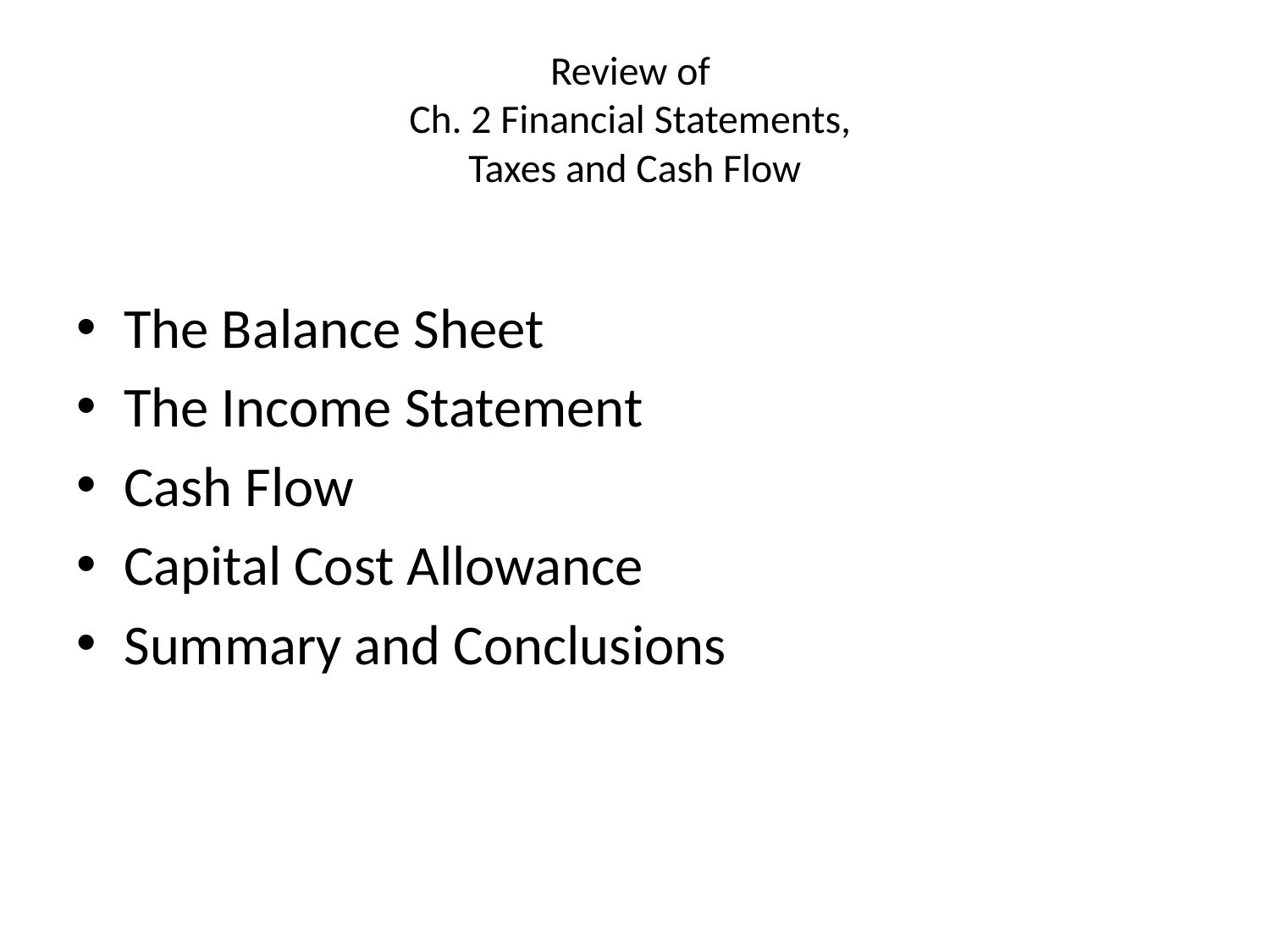

# Review of Ch. 2 Financial Statements, Taxes and Cash Flow
The Balance Sheet
The Income Statement
Cash Flow
Capital Cost Allowance
Summary and Conclusions